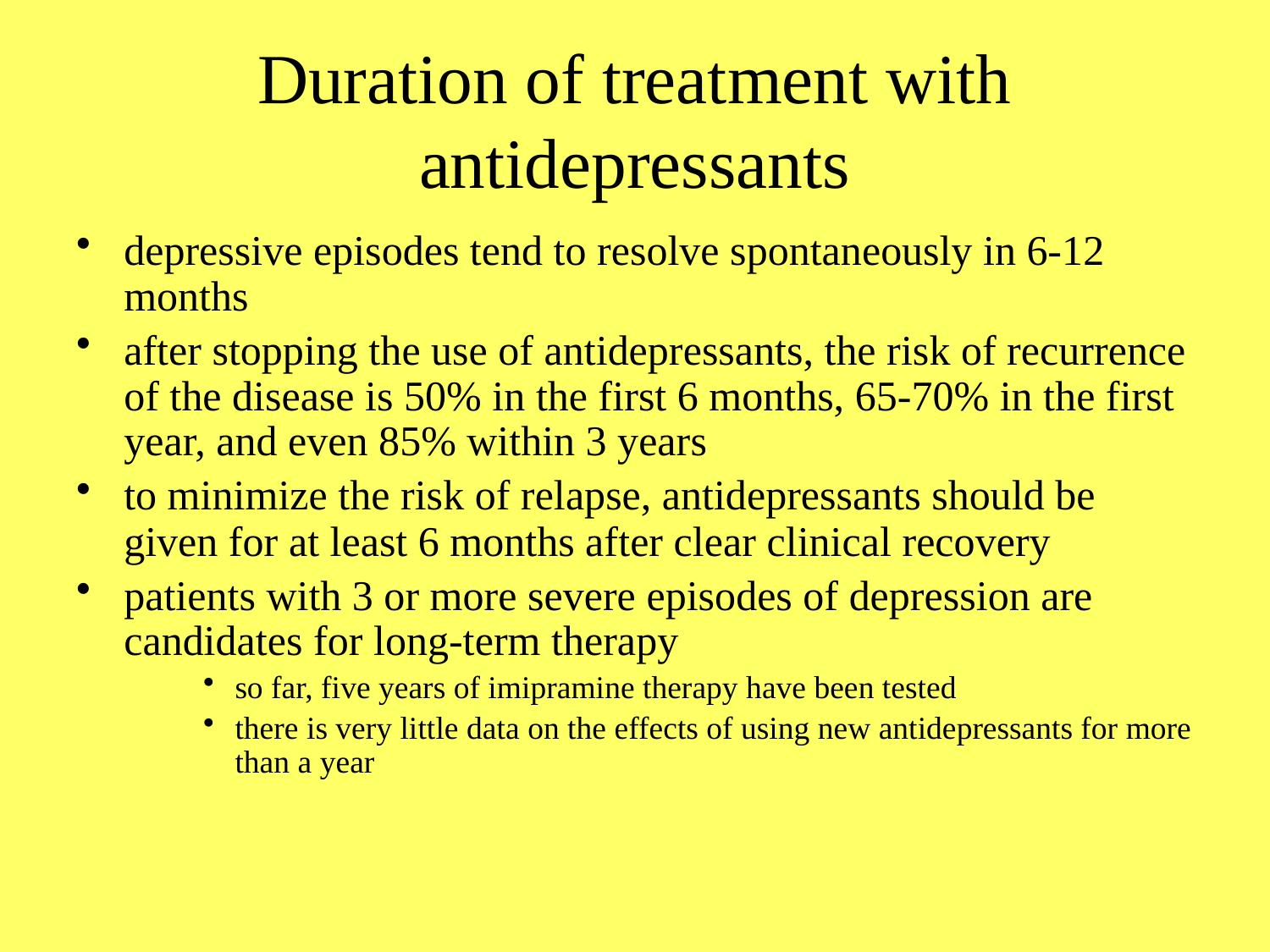

# Duration of treatment with antidepressants
depressive episodes tend to resolve spontaneously in 6-12 months
after stopping the use of antidepressants, the risk of recurrence of the disease is 50% in the first 6 months, 65-70% in the first year, and even 85% within 3 years
to minimize the risk of relapse, antidepressants should be given for at least 6 months after clear clinical recovery
patients with 3 or more severe episodes of depression are candidates for long-term therapy
so far, five years of imipramine therapy have been tested
there is very little data on the effects of using new antidepressants for more than a year